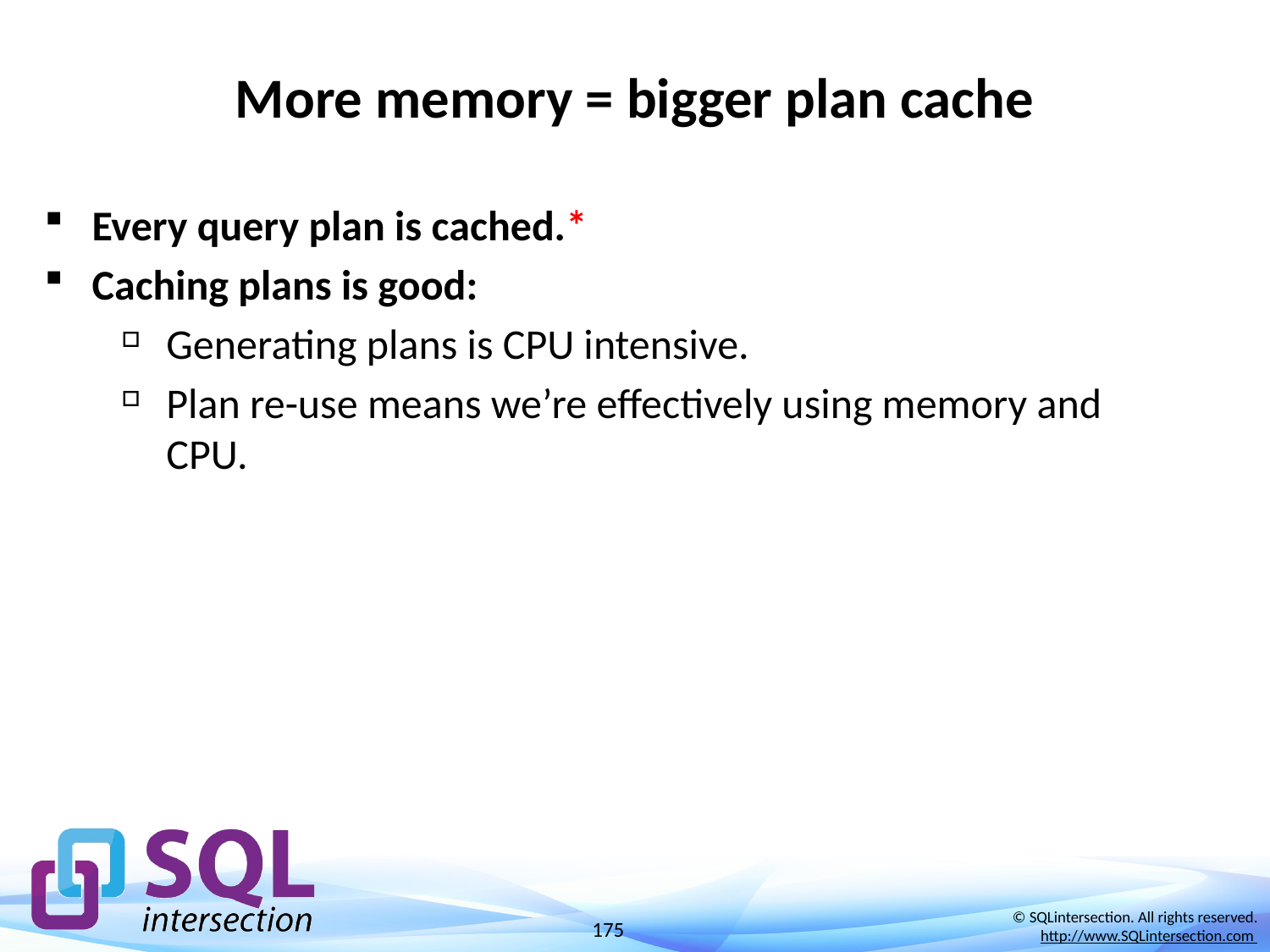

# More memory = bigger plan cache
Every query plan is cached.*
Caching plans is good:
Generating plans is CPU intensive.
Plan re-use means we’re effectively using memory and CPU.